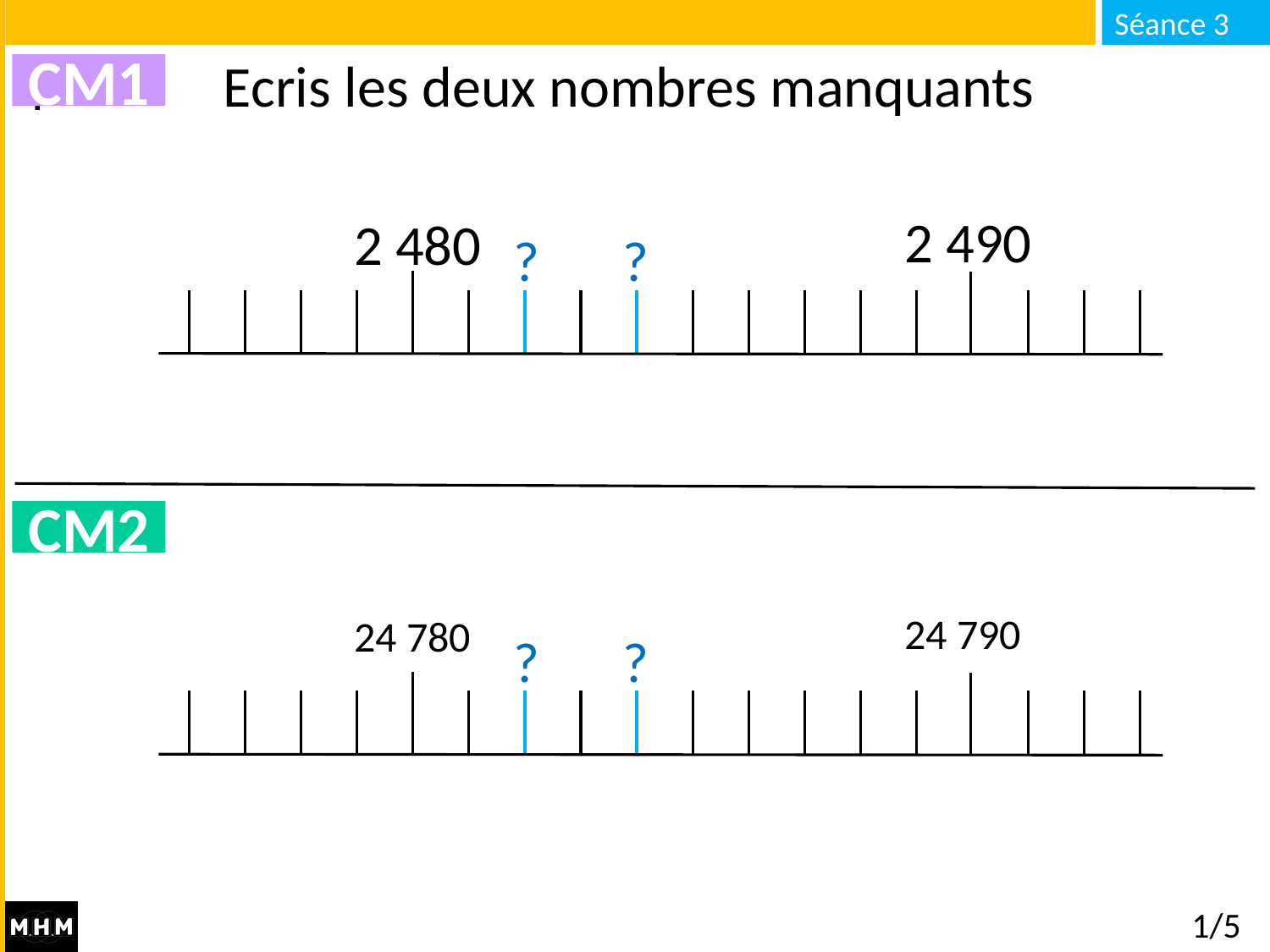

# Ecris les deux nombres manquants
CM1
2 490
2 480
?
?
CM2
24 790
24 780
?
?
1/5